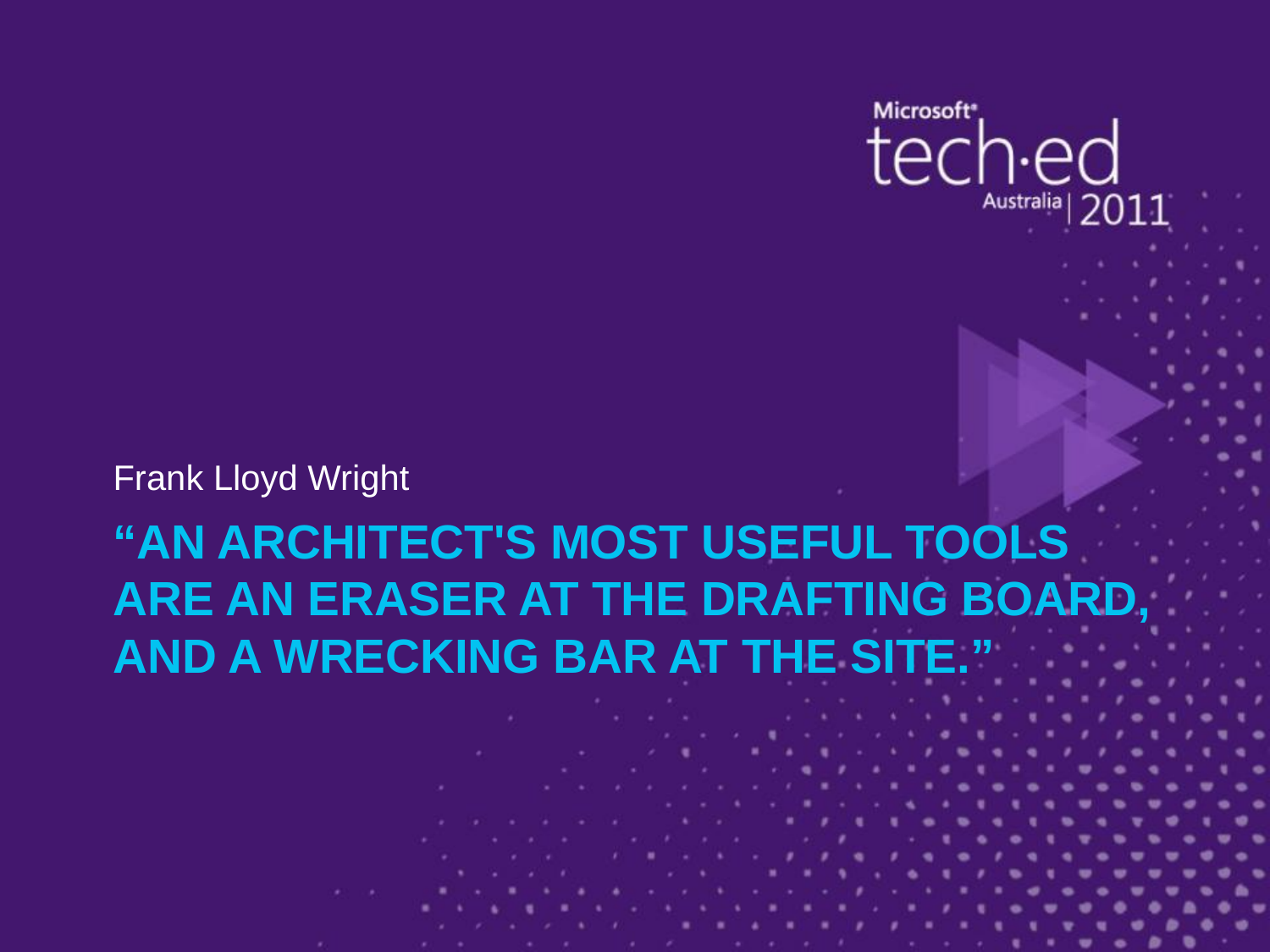

Frank Lloyd Wright
# “An architect's most useful tools are an eraser at the drafting board, and a wrecking bar at the site.”